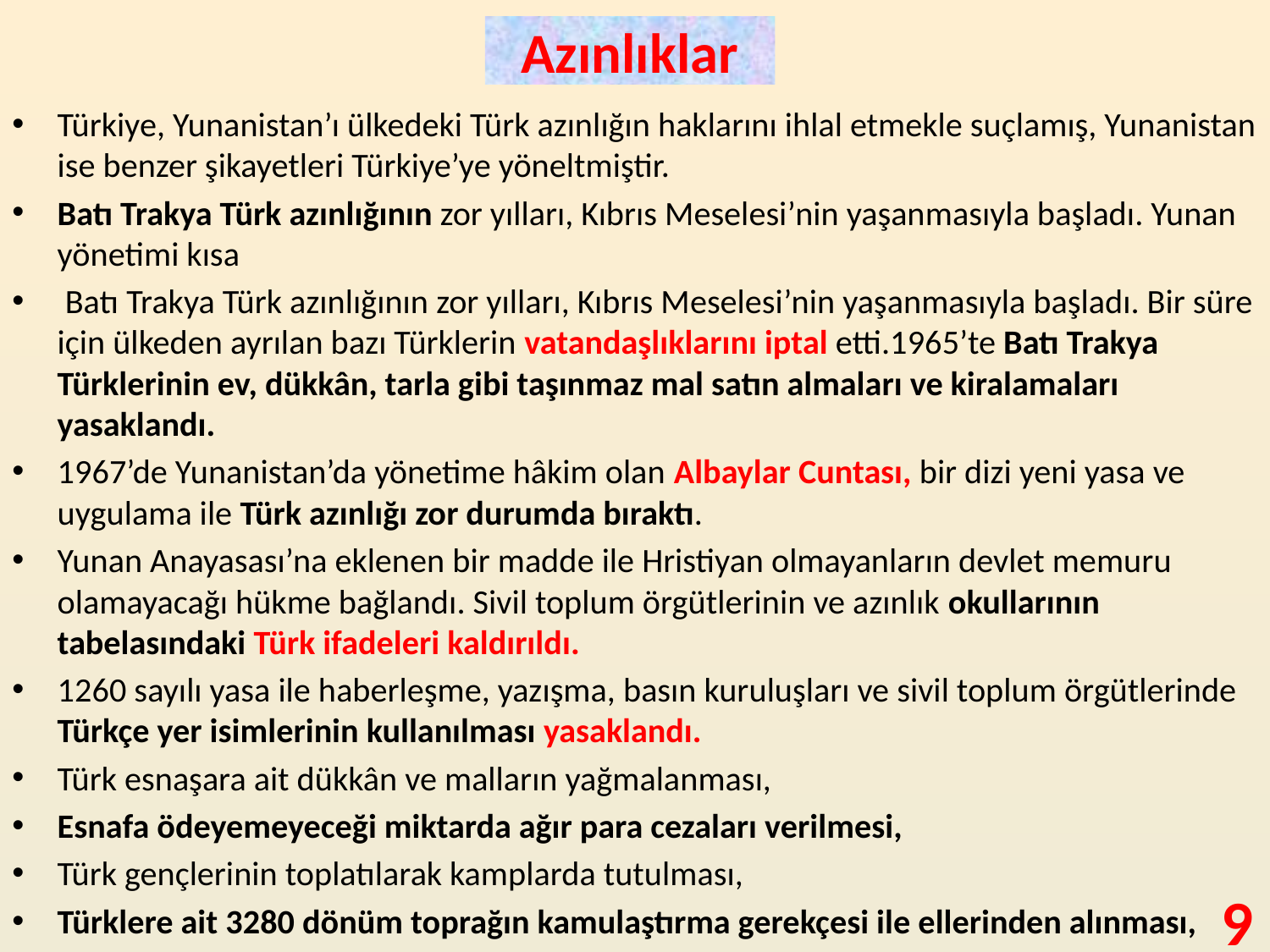

# Azınlıklar
Türkiye, Yunanistan’ı ülkedeki Türk azınlığın haklarını ihlal etmekle suçlamış, Yunanistan ise benzer şikayetleri Türkiye’ye yöneltmiştir.
Batı Trakya Türk azınlığının zor yılları, Kıbrıs Meselesi’nin yaşanmasıyla başladı. Yunan yönetimi kısa
 Batı Trakya Türk azınlığının zor yılları, Kıbrıs Meselesi’nin yaşanmasıyla başladı. Bir süre için ülkeden ayrılan bazı Türklerin vatandaşlıklarını iptal etti.1965’te Batı Trakya Türklerinin ev, dükkân, tarla gibi taşınmaz mal satın almaları ve kiralamaları yasaklandı.
1967’de Yunanistan’da yönetime hâkim olan Albaylar Cuntası, bir dizi yeni yasa ve uygulama ile Türk azınlığı zor durumda bıraktı.
Yunan Anayasası’na eklenen bir madde ile Hristiyan olmayanların devlet memuru olamayacağı hükme bağlandı. Sivil toplum örgütlerinin ve azınlık okullarının tabelasındaki Türk ifadeleri kaldırıldı.
1260 sayılı yasa ile haberleşme, yazışma, basın kuruluşları ve sivil toplum örgütlerinde Türkçe yer isimlerinin kullanılması yasaklandı.
Türk esnaşara ait dükkân ve malların yağmalanması,
Esnafa ödeyemeyeceği miktarda ağır para cezaları verilmesi,
Türk gençlerinin toplatılarak kamplarda tutulması,
Türklere ait 3280 dönüm toprağın kamulaştırma gerekçesi ile ellerinden alınması,
9